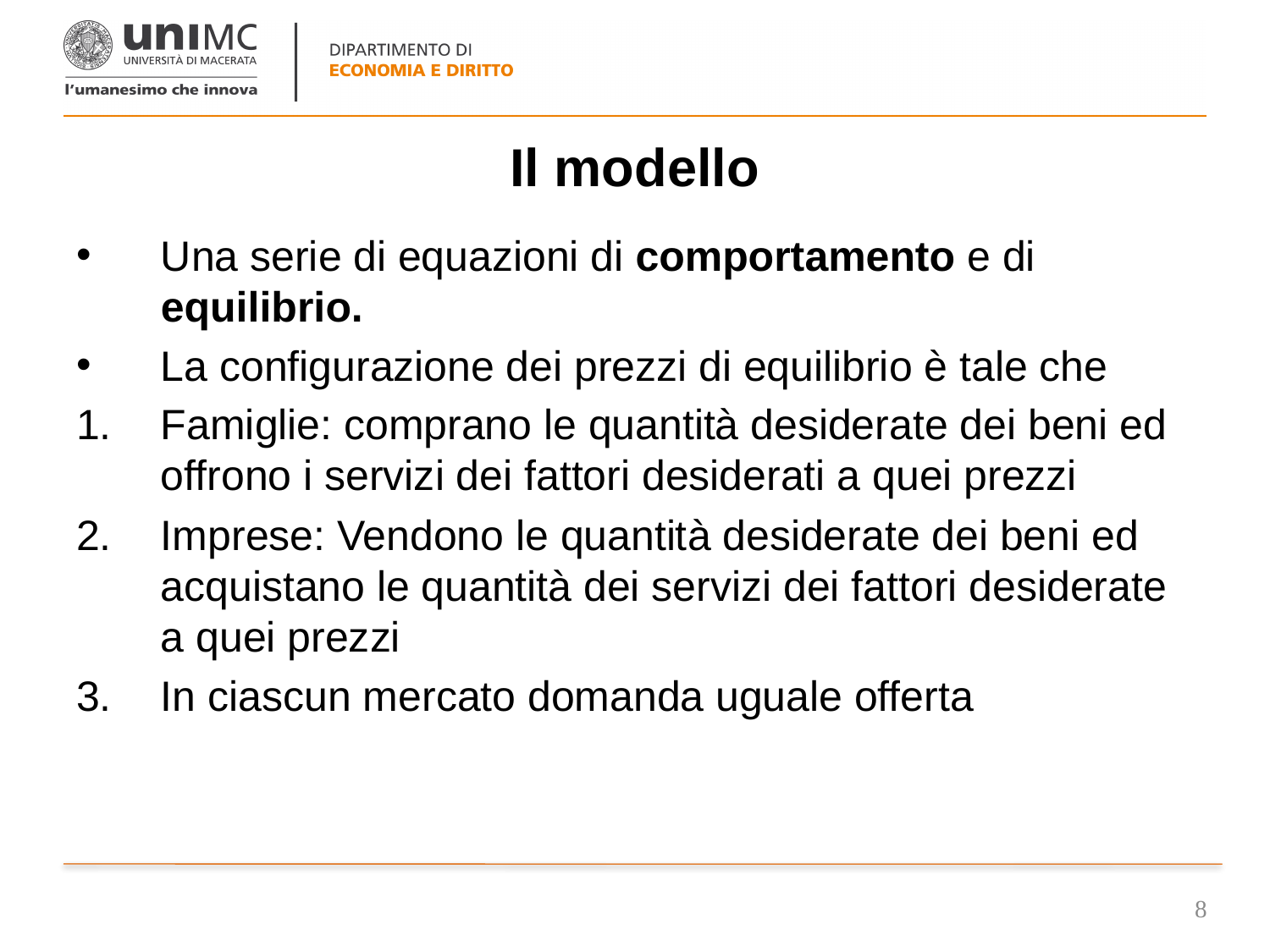

# Il modello
Una serie di equazioni di comportamento e di equilibrio.
La configurazione dei prezzi di equilibrio è tale che
Famiglie: comprano le quantità desiderate dei beni ed offrono i servizi dei fattori desiderati a quei prezzi
Imprese: Vendono le quantità desiderate dei beni ed acquistano le quantità dei servizi dei fattori desiderate a quei prezzi
In ciascun mercato domanda uguale offerta

8